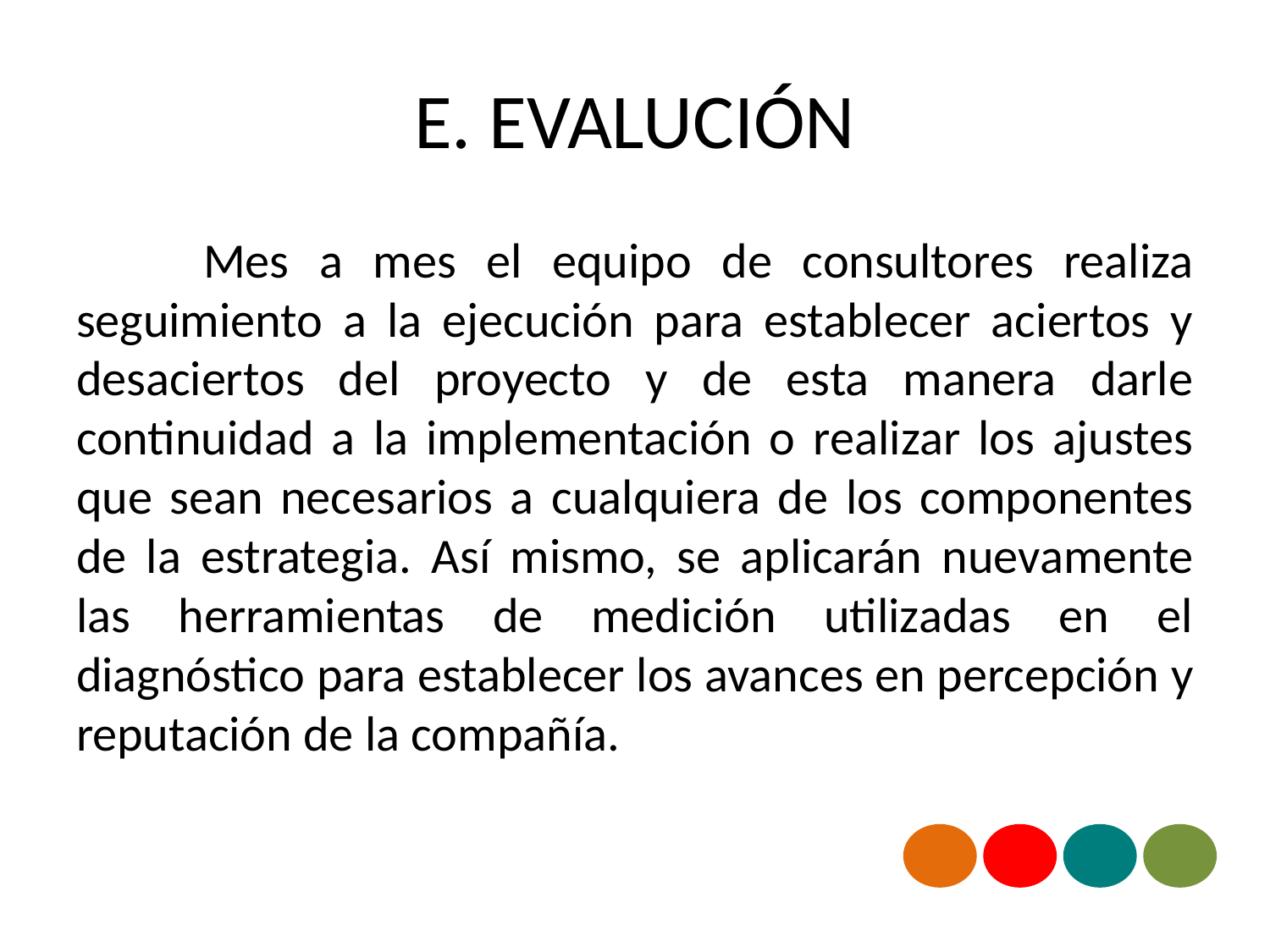

# E. EVALUCIÓN
	Mes a mes el equipo de consultores realiza seguimiento a la ejecución para establecer aciertos y desaciertos del proyecto y de esta manera darle continuidad a la implementación o realizar los ajustes que sean necesarios a cualquiera de los componentes de la estrategia. Así mismo, se aplicarán nuevamente las herramientas de medición utilizadas en el diagnóstico para establecer los avances en percepción y reputación de la compañía.